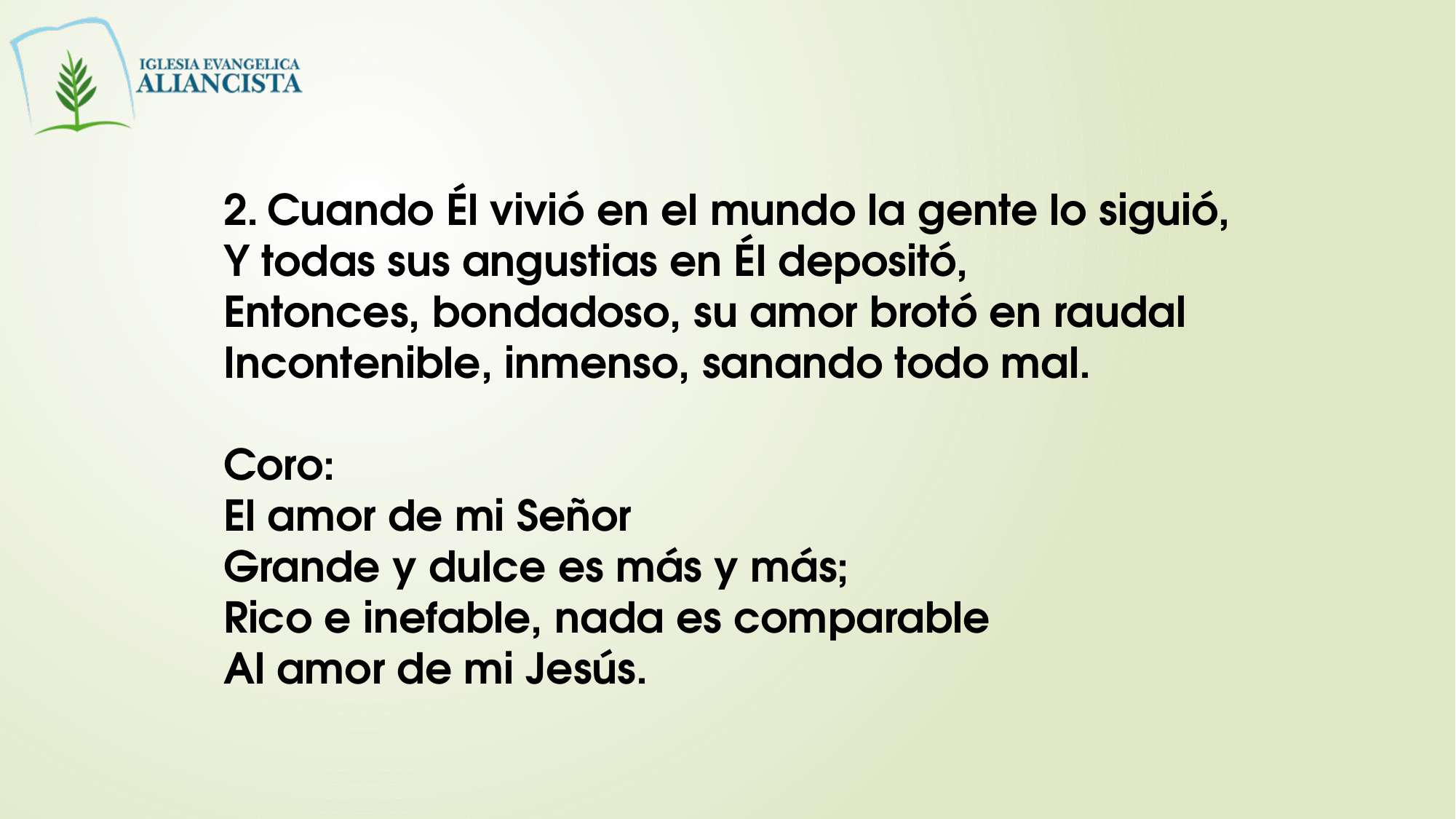

2. Cuando Él vivió en el mundo la gente lo siguió,
Y todas sus angustias en Él depositó,
Entonces, bondadoso, su amor brotó en raudal
Incontenible, inmenso, sanando todo mal.

Coro:
El amor de mi Señor
Grande y dulce es más y más;
Rico e inefable, nada es comparable
Al amor de mi Jesús.